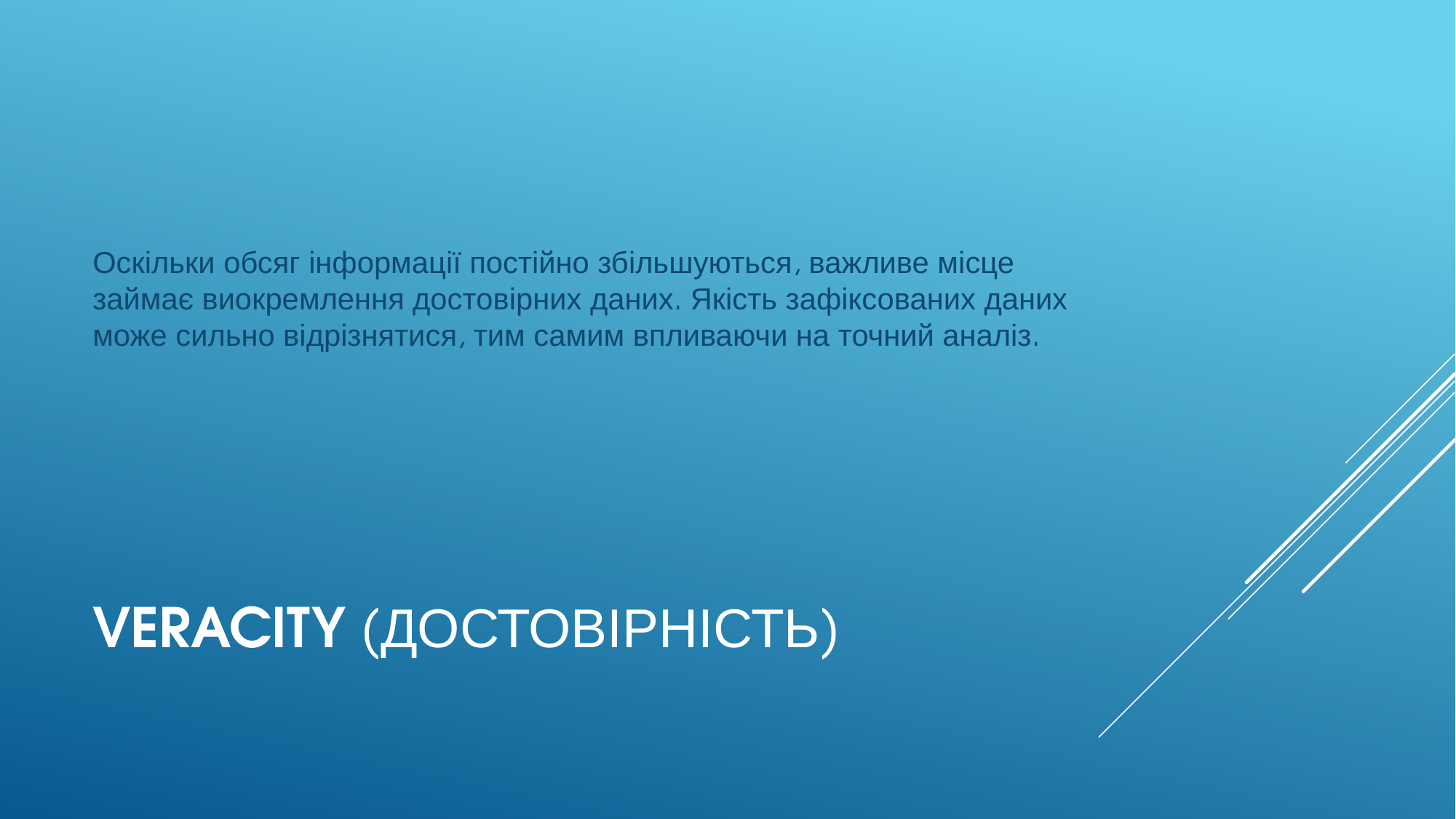

Оскільки обсяг інформації постійно збільшуються, важливе місце займає виокремлення достовірних даних. Якість зафіксованих даних може сильно відрізнятися, тим самим впливаючи на точний аналіз.
# Veracity (достовірність)